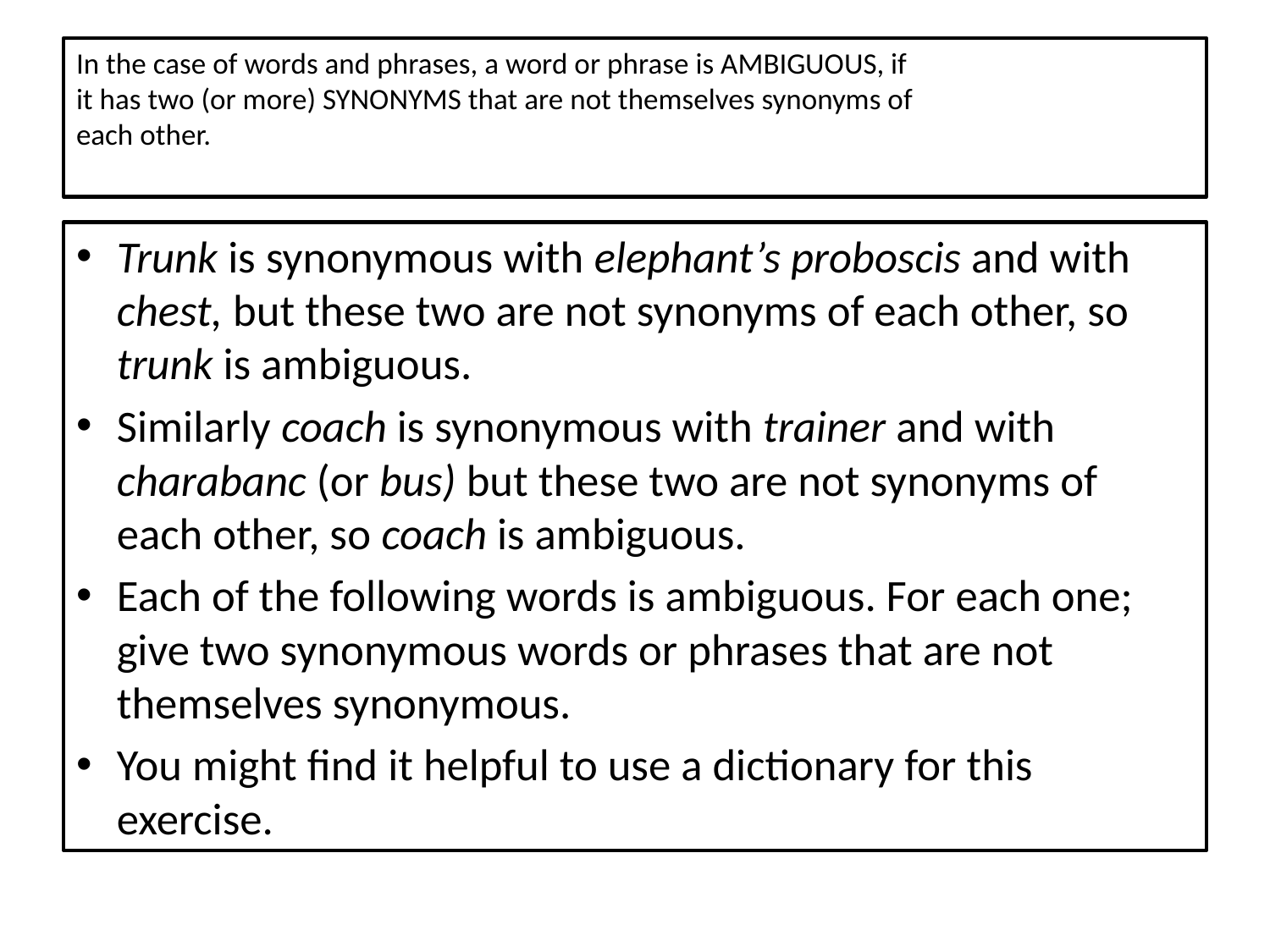

# In the case of words and phrases, a word or phrase is AMBIGUOUS, if it has two (or more) SYNONYMS that are not themselves synonyms of each other.
Trunk is synonymous with elephant’s proboscis and with chest, but these two are not synonyms of each other, so trunk is ambiguous.
Similarly coach is synonymous with trainer and with charabanc (or bus) but these two are not synonyms of each other, so coach is ambiguous.
Each of the following words is ambiguous. For each one; give two synonymous words or phrases that are not themselves synonymous.
You might find it helpful to use a dictionary for this exercise.